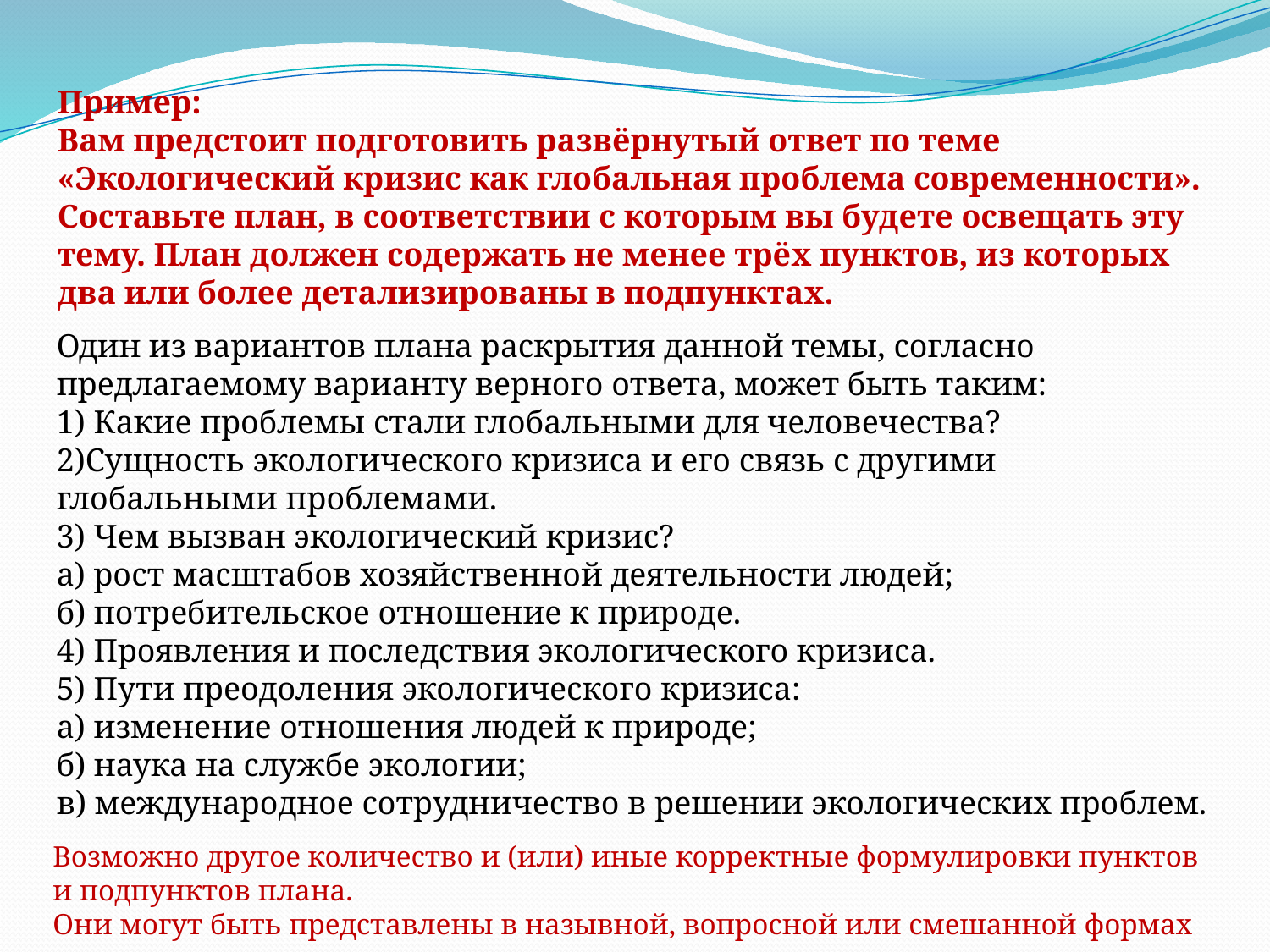

Пример:
Вам предстоит подготовить развёрнутый ответ по теме «Экологический кризис как глобальная проблема современности». Составьте план, в соответствии с которым вы будете освещать эту тему. План должен содержать не менее трёх пунктов, из которых два или более детализированы в подпунктах.
Один из вариантов плана раскрытия данной темы, согласно предлагаемому варианту верного ответа, может быть таким:
1) Какие проблемы стали глобальными для человечества?
2)Сущность экологического кризиса и его связь с другими глобальными проблемами.
3) Чем вызван экологический кризис?
а) рост масштабов хозяйственной деятельности людей;
б) потребительское отношение к природе.
4) Проявления и последствия экологического кризиса.
5) Пути преодоления экологического кризиса:
а) изменение отношения людей к природе;
б) наука на службе экологии;
в) международное сотрудничество в решении экологических проблем.
Возможно другое количество и (или) иные корректные формулировки пунктов и подпунктов плана.
Они могут быть представлены в назывной, вопросной или смешанной формах